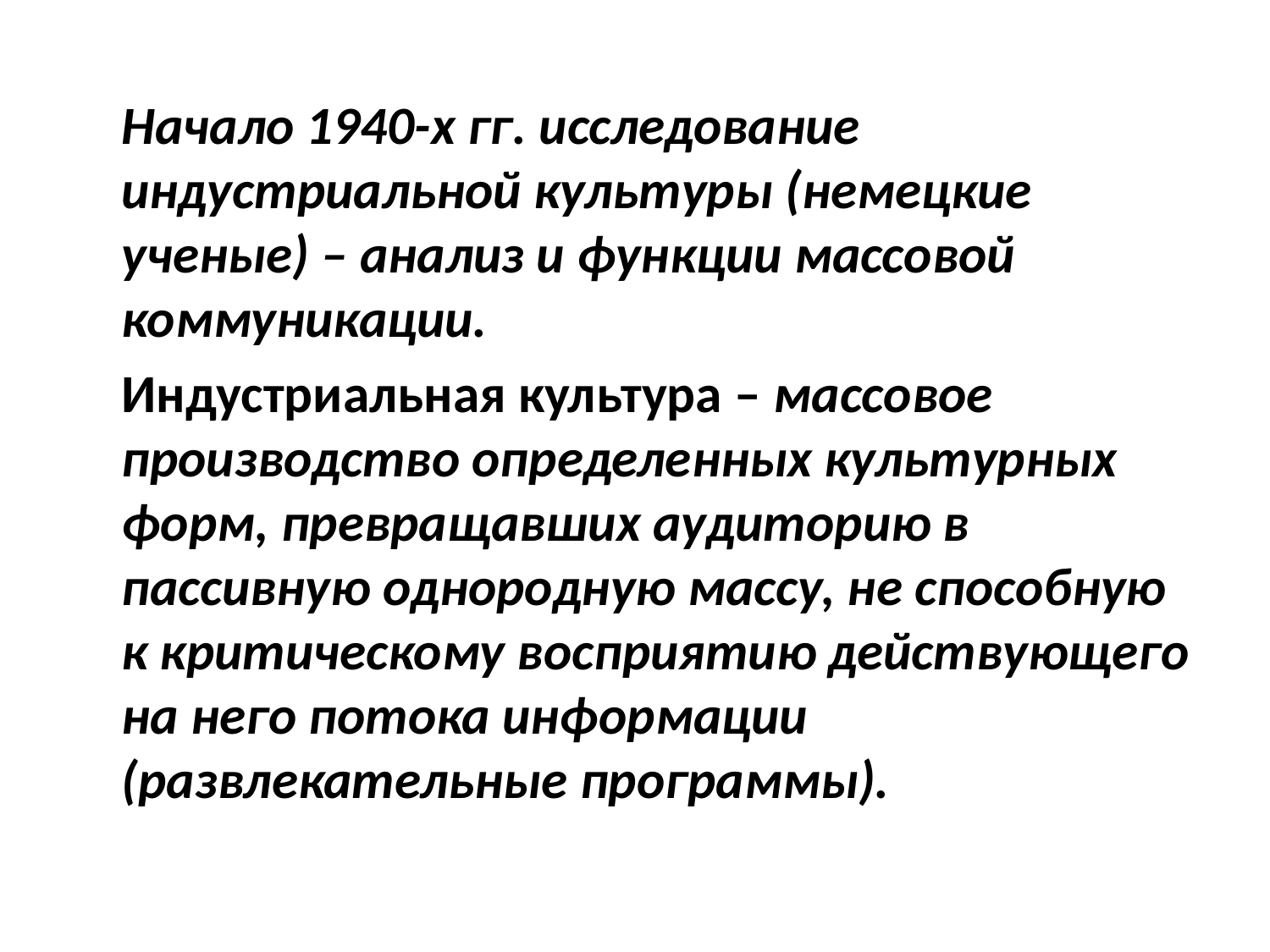

Начало 1940-х гг. исследование индустриальной культуры (немецкие ученые) – анализ и функции массовой коммуникации.
	Индустриальная культура – массовое производство определенных культурных форм, превращавших аудиторию в пассивную однородную массу, не способную к критическому восприятию действующего на него потока информации (развлекательные программы).